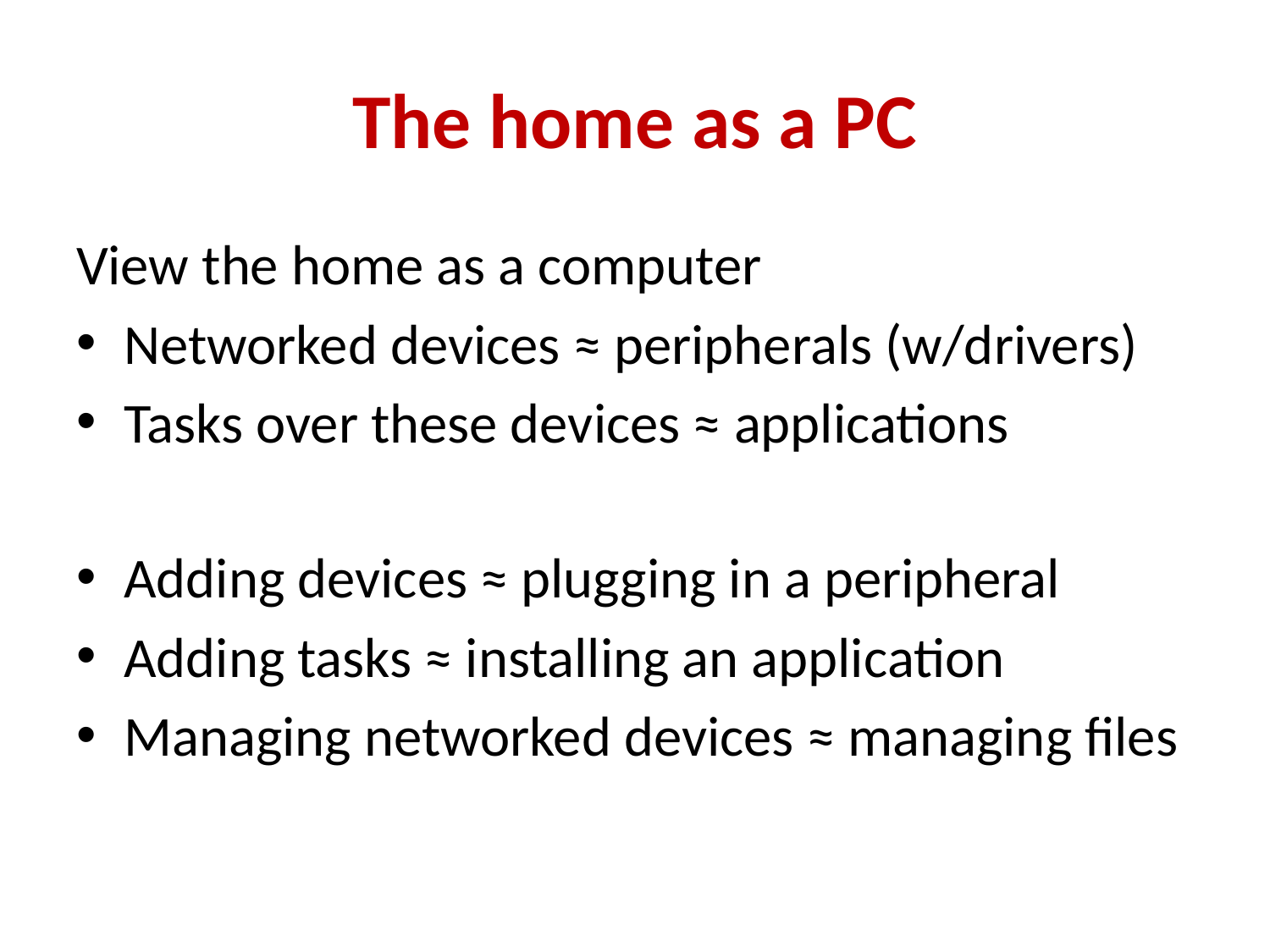

# The home as a PC
View the home as a computer
Networked devices ≈ peripherals (w/drivers)
Tasks over these devices ≈ applications

Adding devices ≈ plugging in a peripheral
Adding tasks ≈ installing an application
Managing networked devices ≈ managing files